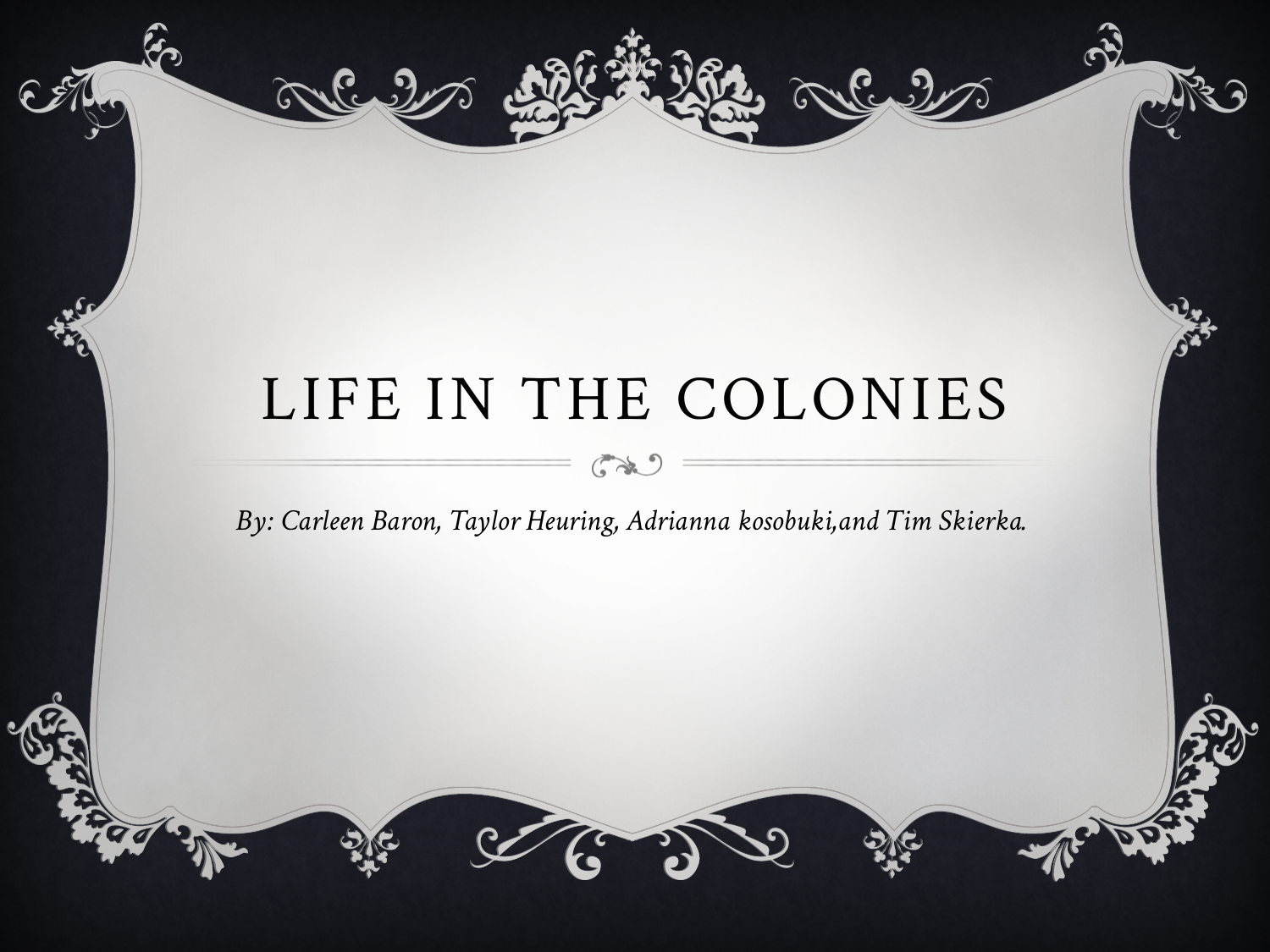

# Life In The Colonies
By: Carleen Baron, Taylor Heuring, Adrianna kosobuki,and Tim Skierka.